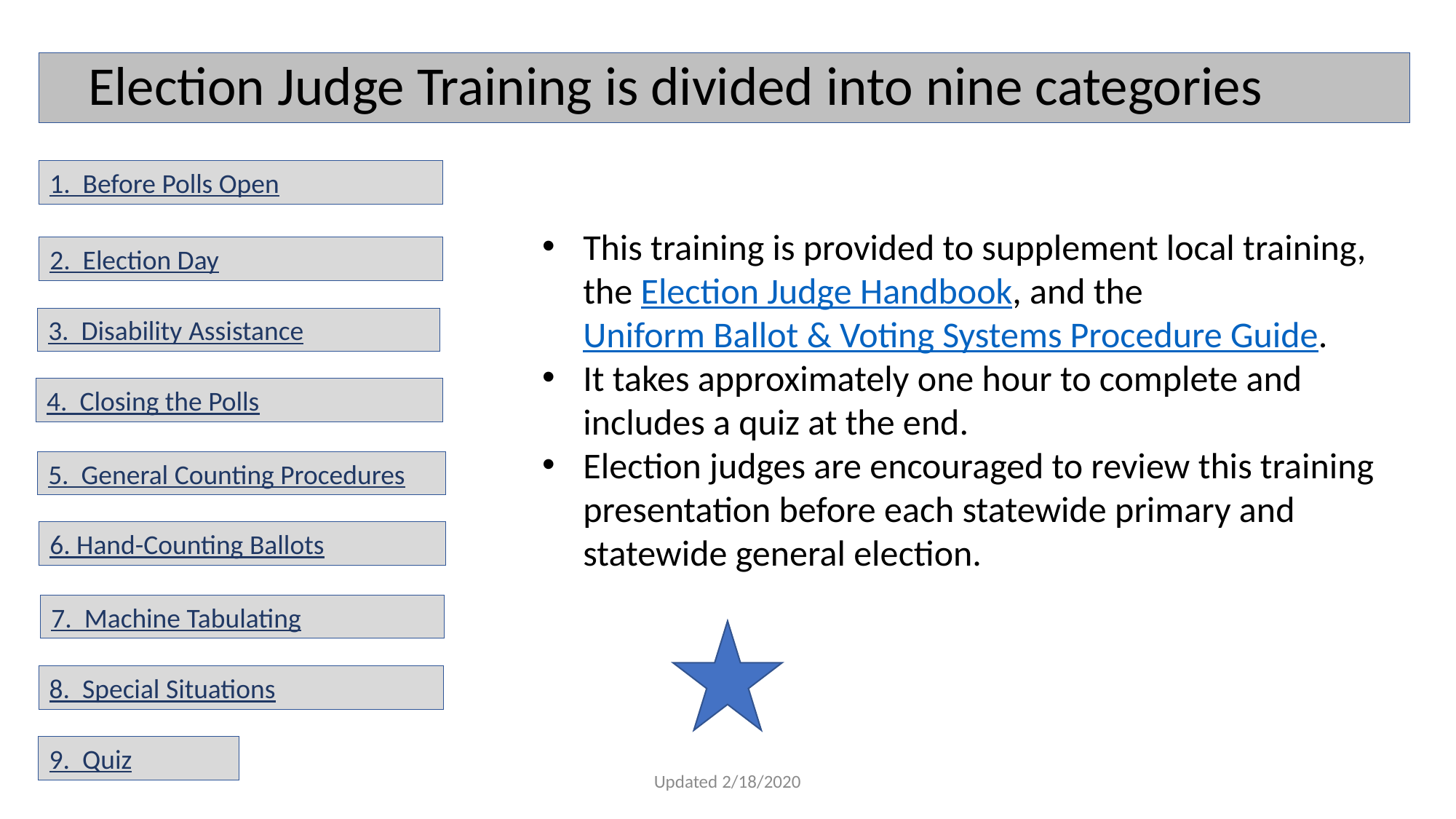

Election Judge Training is divided into nine categories
1.  Before Polls Open
This training is provided to supplement local training, the Election Judge Handbook, and the Uniform Ballot & Voting Systems Procedure Guide.
It takes approximately one hour to complete and includes a quiz at the end.
Election judges are encouraged to review this training presentation before each statewide primary and statewide general election.
2.  Election Day
3.  Disability Assistance
4.  Closing the Polls
5.  General Counting Procedures
6. Hand-Counting Ballots
7.  Machine Tabulating

8.  Special Situations
9.  Quiz
Updated 2/18/2020